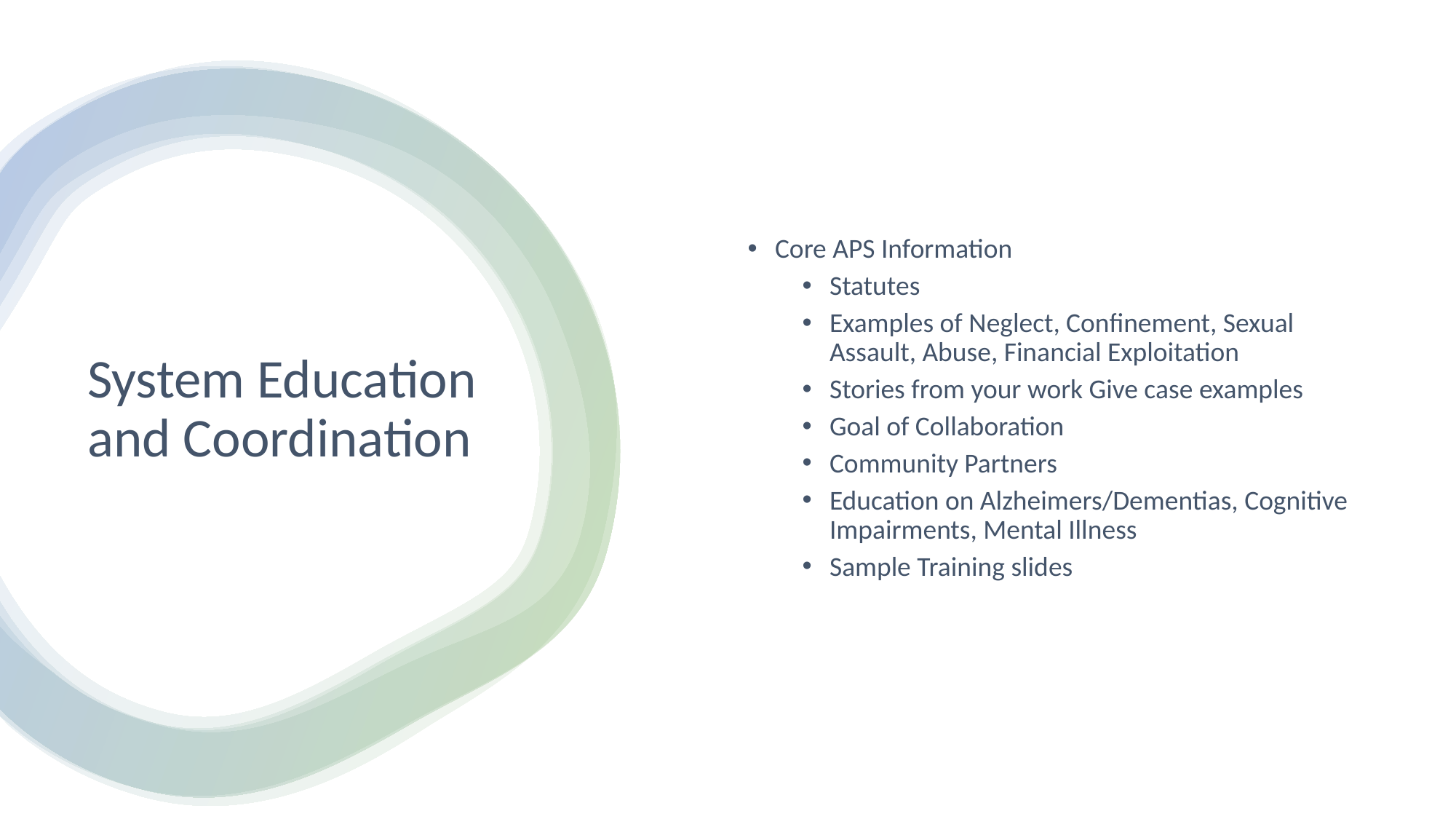

Core APS Information
Statutes
Examples of Neglect, Confinement, Sexual Assault, Abuse, Financial Exploitation
Stories from your work Give case examples
Goal of Collaboration
Community Partners
Education on Alzheimers/Dementias, Cognitive Impairments, Mental Illness
Sample Training slides
# System Education and Coordination